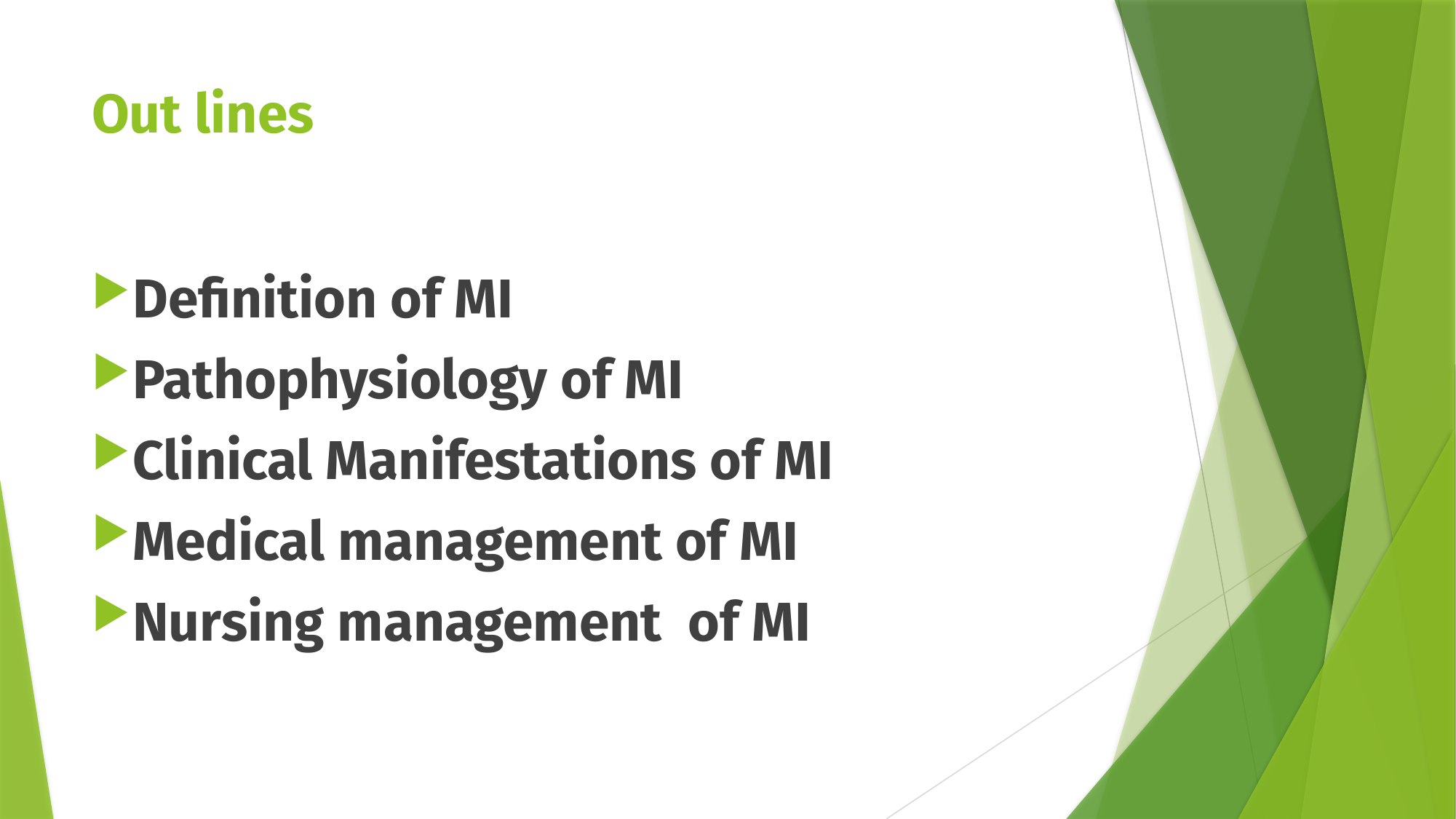

# Out lines
Definition of MI
Pathophysiology of MI
Clinical Manifestations of MI
Medical management of MI
Nursing management  of MI